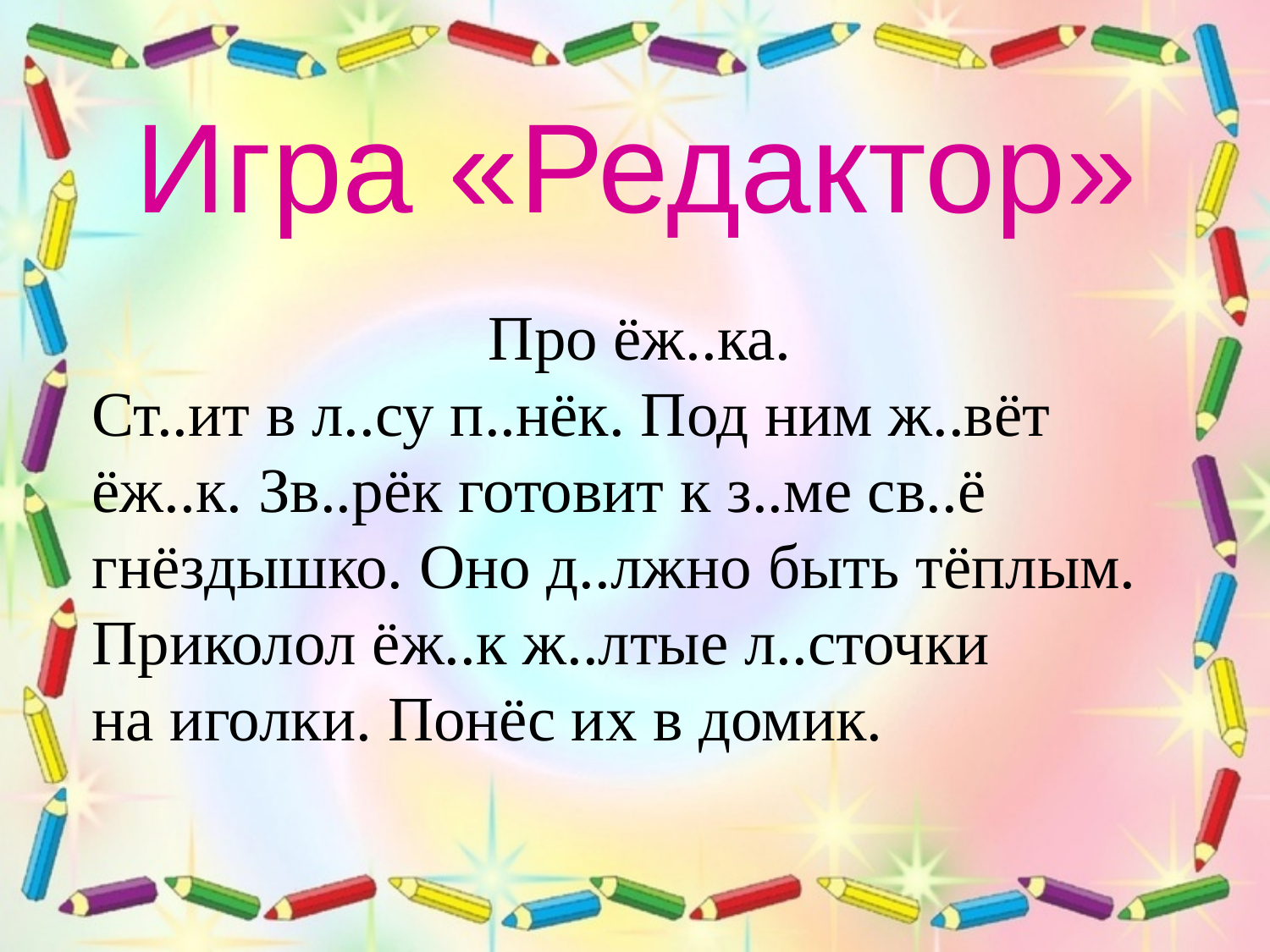

# Игра «Редактор»

Про ёж..ка.
Ст..ит в л..су п..нёк. Под ним ж..вёт ёж..к. Зв..рёк готовит к з..ме св..ё
гнёздышко. Оно д..лжно быть тёплым. Приколол ёж..к ж..лтые л..сточки
на иголки. Понёс их в домик.